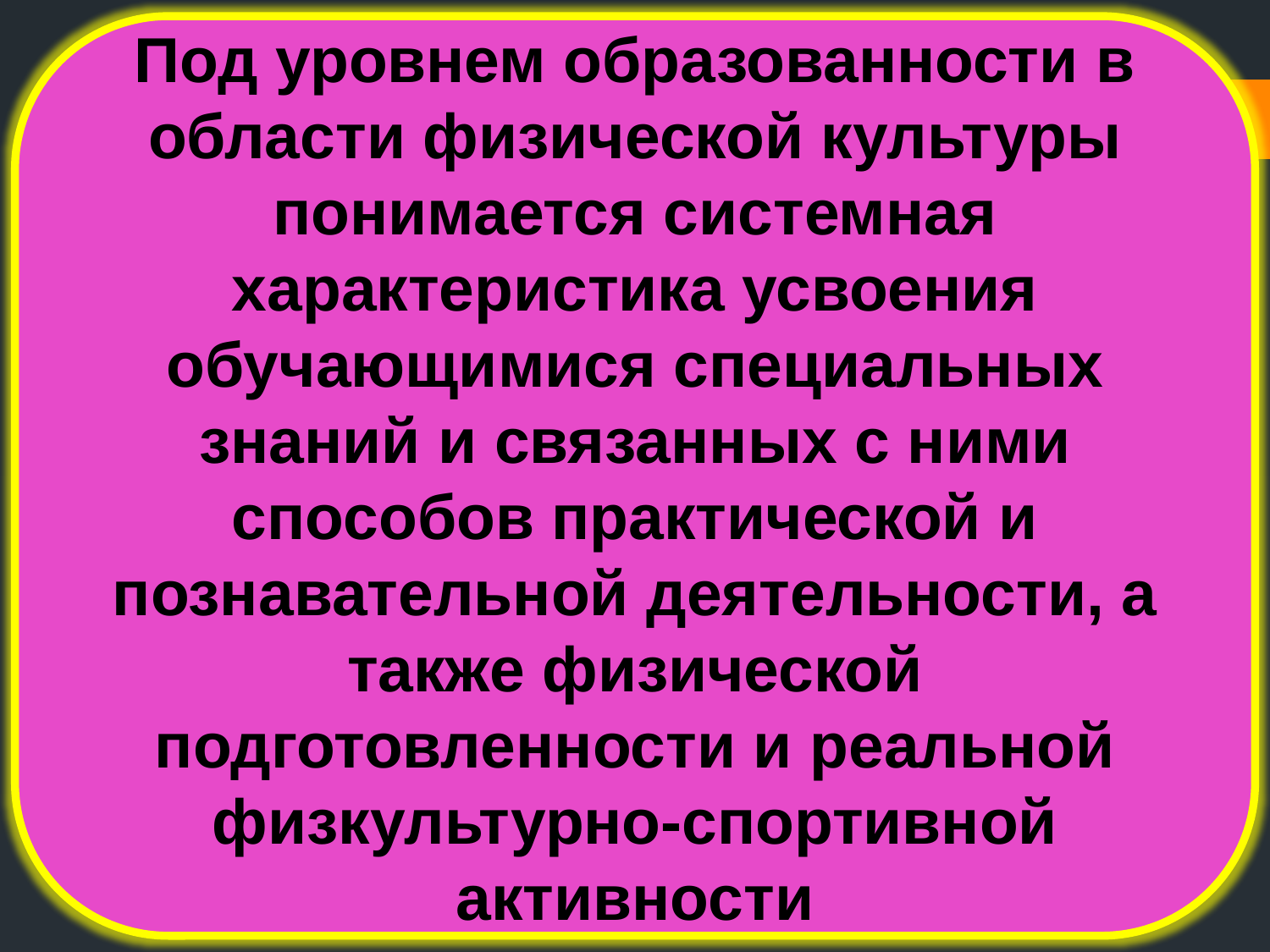

Под уровнем образованности в области физической культуры понимается системная характеристика усвоения обучающимися специальных знаний и связанных с ними способов практической и познавательной деятельности, а также физической подготовленности и реальной физкультурно-спортивной активности